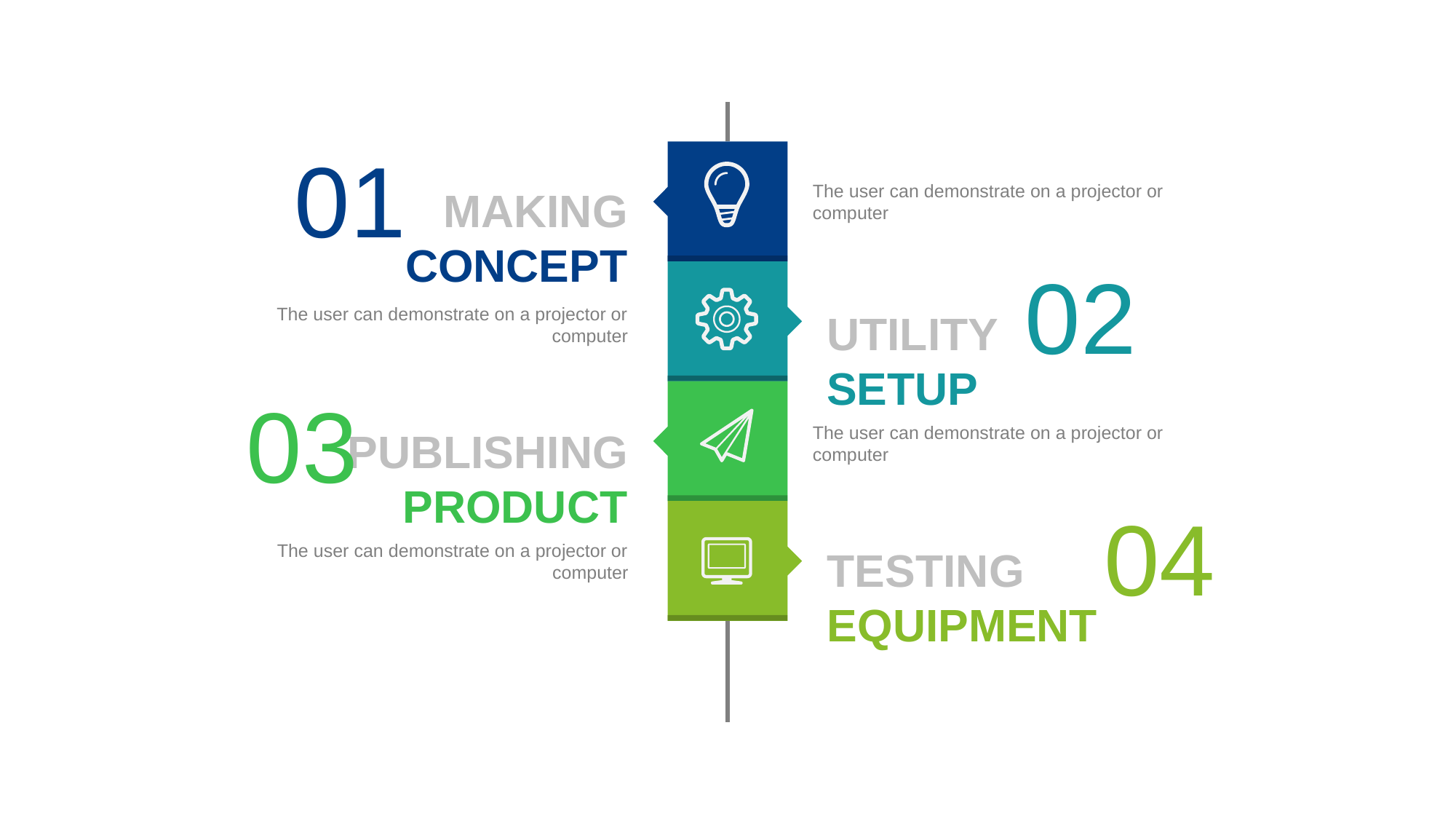

01

The user can demonstrate on a projector or computer
MAKING CONCEPT
02

The user can demonstrate on a projector or computer
UTILITY SETUP
03

The user can demonstrate on a projector or computer
PUBLISHING PRODUCT
04

The user can demonstrate on a projector or computer
TESTING EQUIPMENT